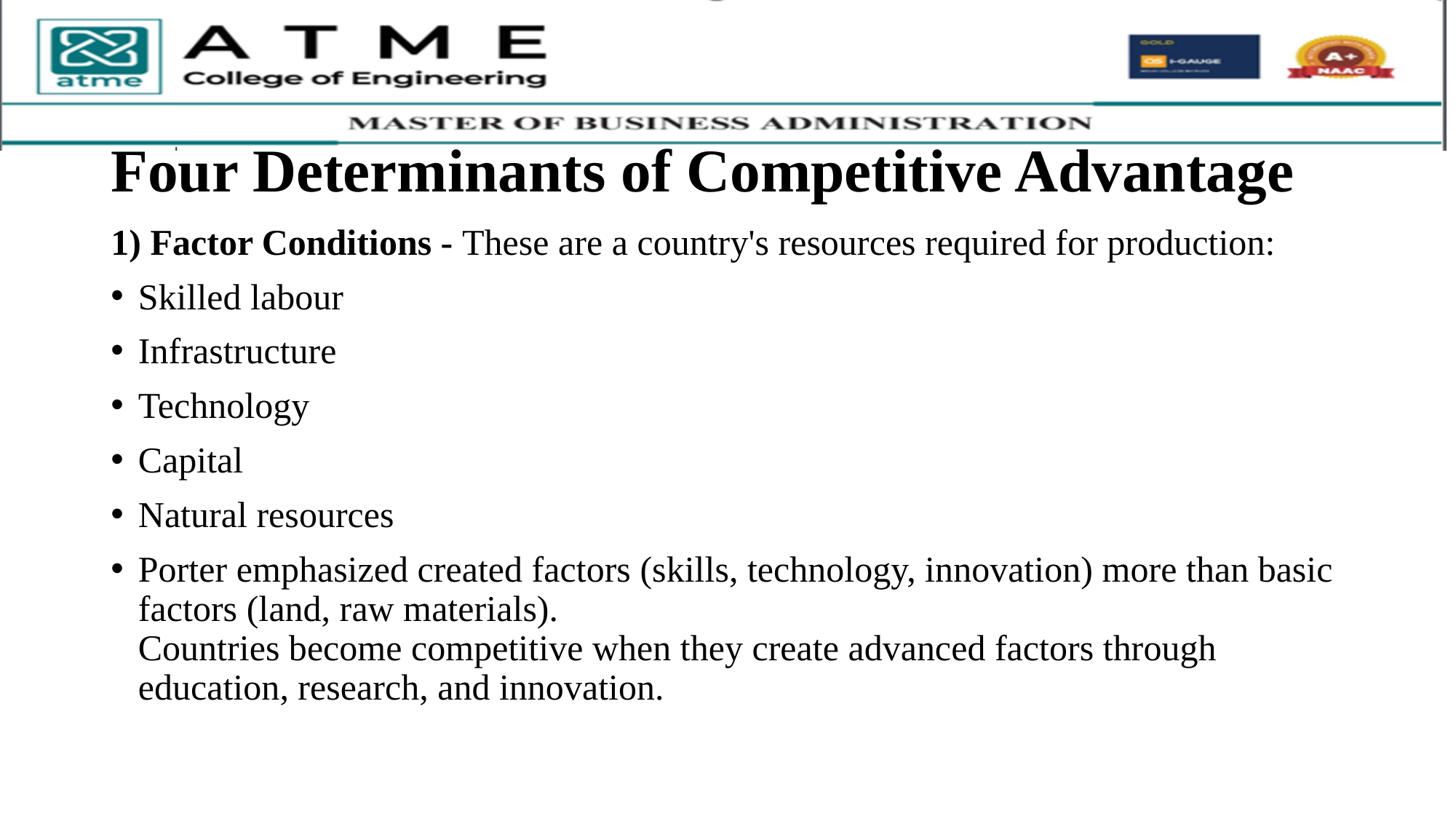

# Four Determinants of Competitive Advantage
1) Factor Conditions - These are a country's resources required for production:
Skilled labour
Infrastructure
Technology
Capital
Natural resources
Porter emphasized created factors (skills, technology, innovation) more than basic factors (land, raw materials).
Countries become competitive when they create advanced factors through education, research, and innovation.